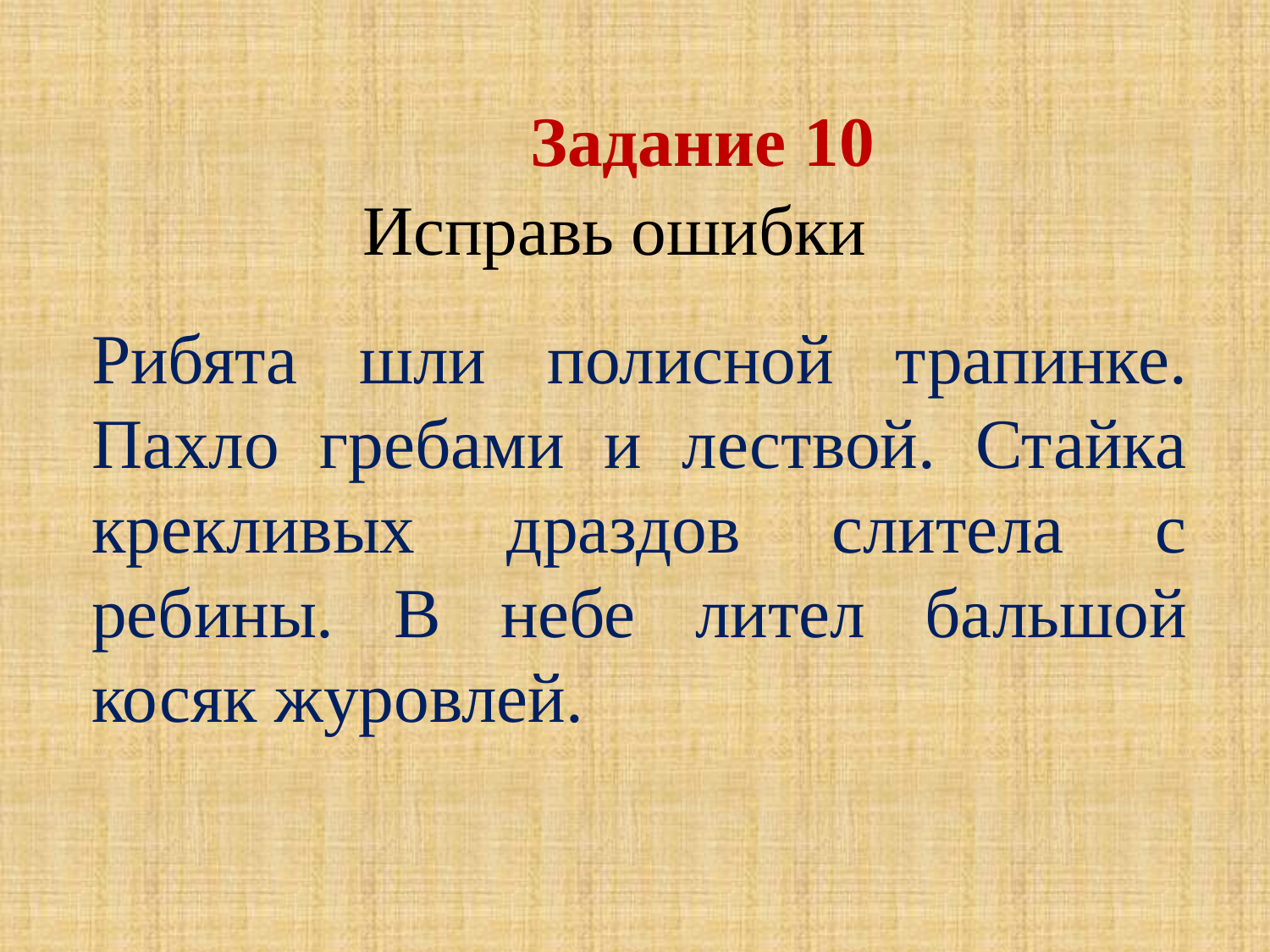

Задание 10
Исправь ошибки
Рибята шли полисной трапинке. Пахло гребами и лествой. Стайка крекливых драздов слитела с ребины. В небе лител бальшой косяк журовлей.